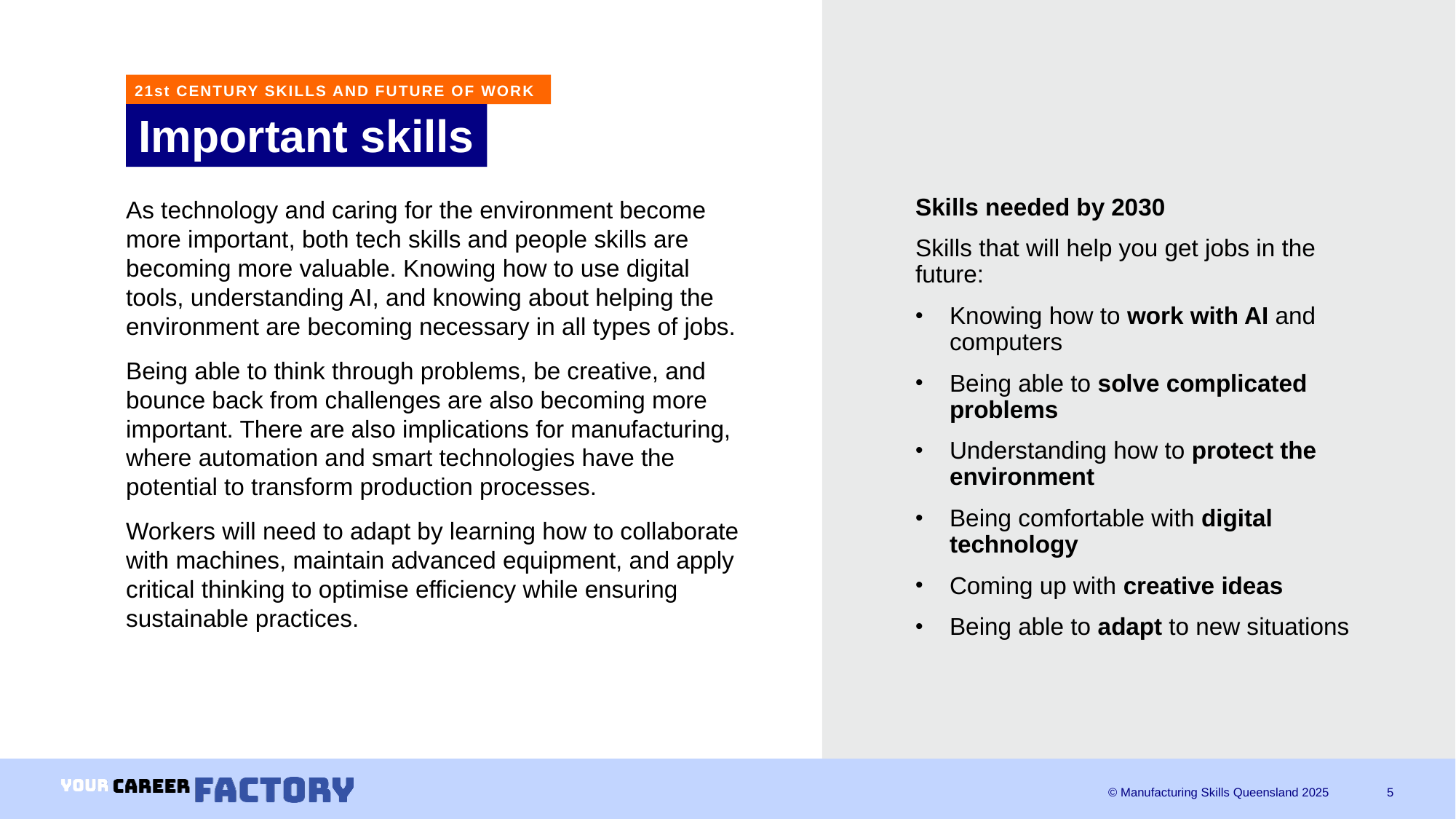

21st CENTURY SKILLS AND FUTURE OF WORK
# Important skills
As technology and caring for the environment become more important, both tech skills and people skills are becoming more valuable. Knowing how to use digital tools, understanding AI, and knowing about helping the environment are becoming necessary in all types of jobs.
Being able to think through problems, be creative, and bounce back from challenges are also becoming more important. There are also implications for manufacturing, where automation and smart technologies have the potential to transform production processes.
Workers will need to adapt by learning how to collaborate with machines, maintain advanced equipment, and apply critical thinking to optimise efficiency while ensuring sustainable practices.
Skills needed by 2030
Skills that will help you get jobs in the future:
Knowing how to work with AI and computers
Being able to solve complicated problems
Understanding how to protect the environment
Being comfortable with digital technology
Coming up with creative ideas
Being able to adapt to new situations